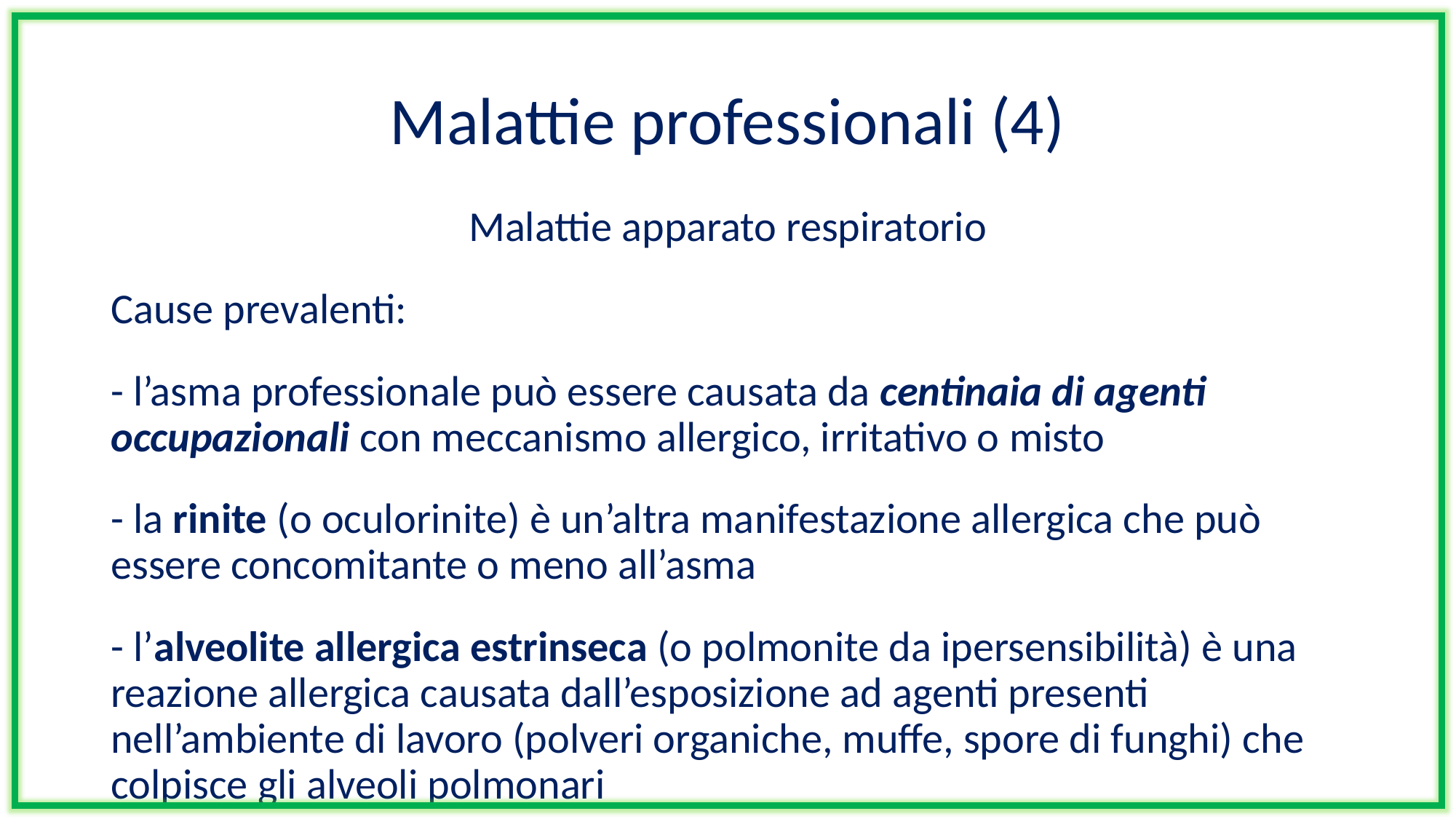

# Malattie professionali (4)
Malattie apparato respiratorio
Cause prevalenti:
- l’asma professionale può essere causata da centinaia di agenti occupazionali con meccanismo allergico, irritativo o misto
- la rinite (o oculorinite) è un’altra manifestazione allergica che può essere concomitante o meno all’asma
- l’alveolite allergica estrinseca (o polmonite da ipersensibilità) è una reazione allergica causata dall’esposizione ad agenti presenti nell’ambiente di lavoro (polveri organiche, muffe, spore di funghi) che colpisce gli alveoli polmonari